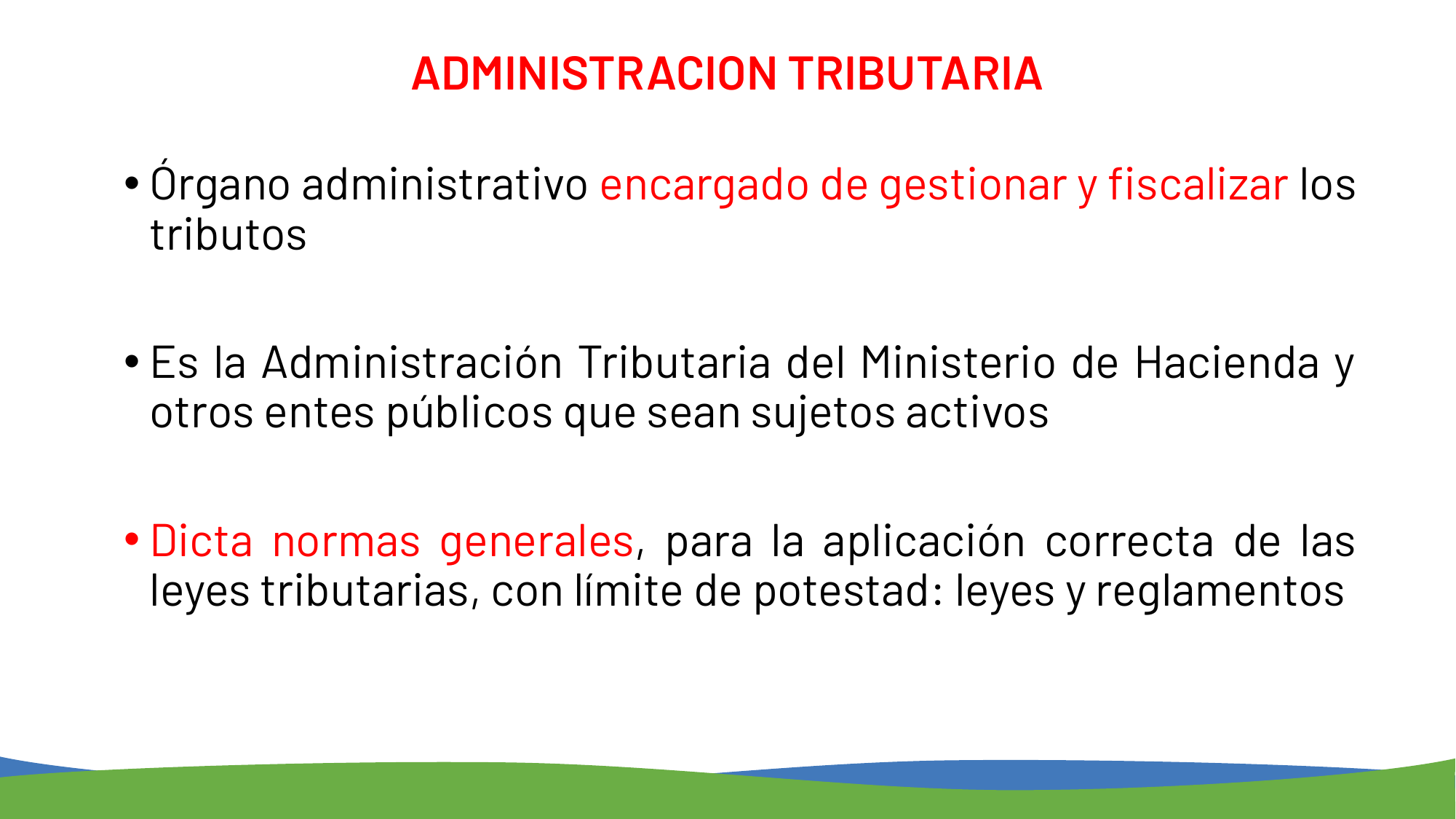

# ADMINISTRACION TRIBUTARIA
Órgano administrativo encargado de gestionar y fiscalizar los tributos

Es la Administración Tributaria del Ministerio de Hacienda y otros entes públicos que sean sujetos activos

Dicta normas generales, para la aplicación correcta de las leyes tributarias, con límite de potestad: leyes y reglamentos